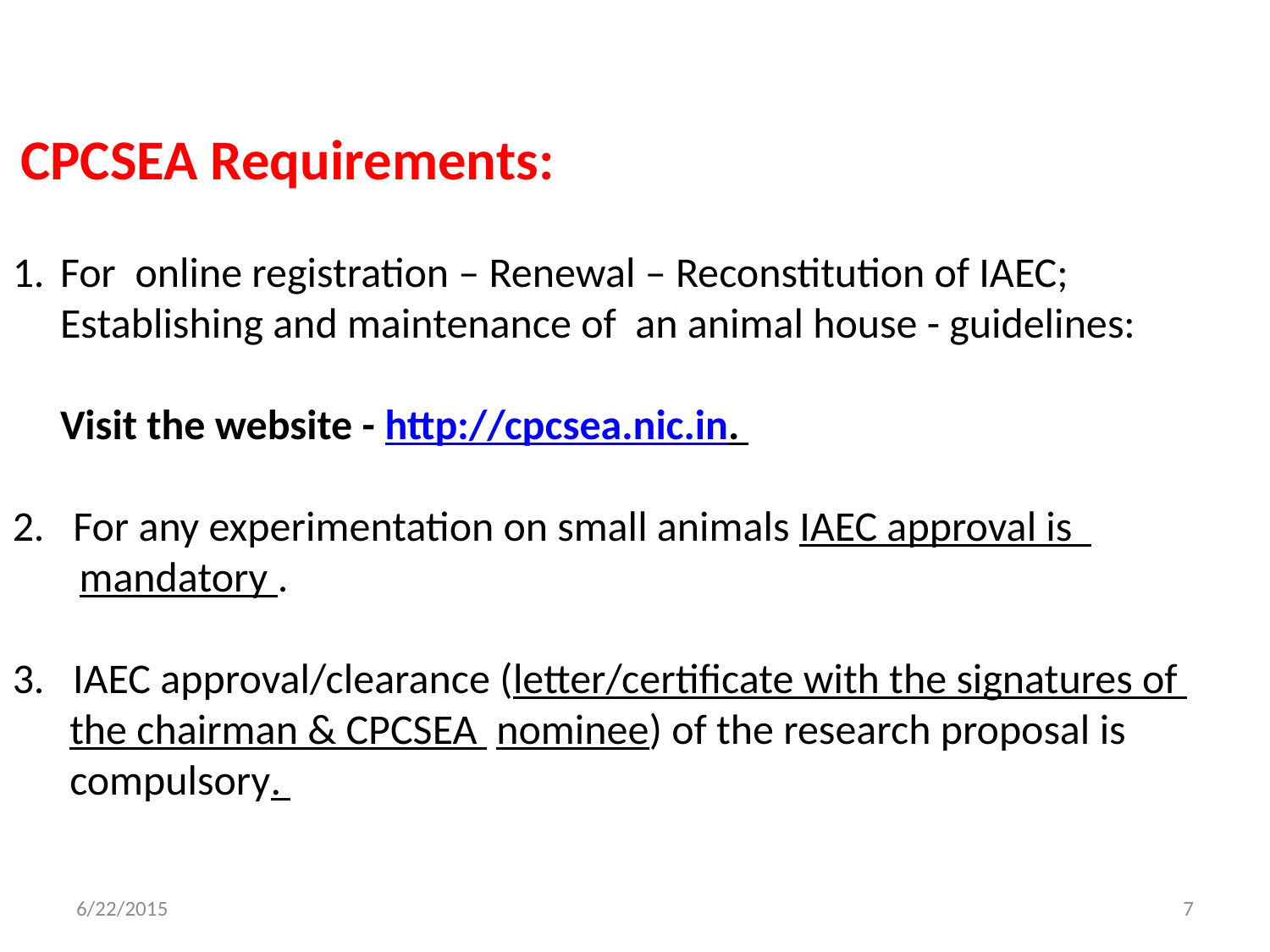

CPCSEA Requirements:
For  online registration – Renewal – Reconstitution of IAEC;  Establishing and maintenance of  an animal house - guidelines:
     Visit the website - http://cpcsea.nic.in.

2.   For any experimentation on small animals IAEC approval is
       mandatory .

3.   IAEC approval/clearance (letter/certificate with the signatures of
      the chairman & CPCSEA  nominee) of the research proposal is
      compulsory.
6/22/2015
7